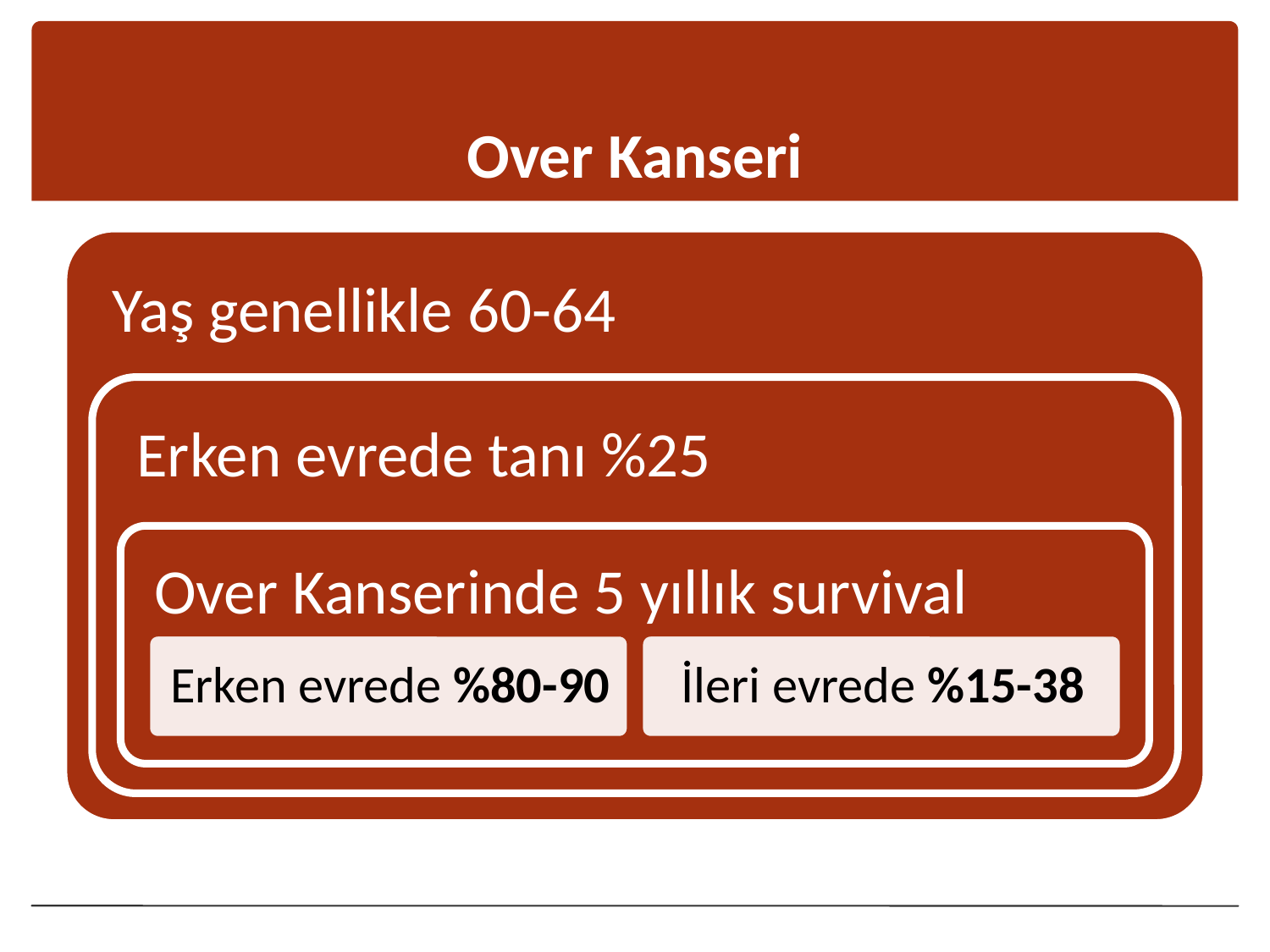

# Over Kanseri
Yaş genellikle 60-64
Erken evrede tanı %25
Over Kanserinde 5 yıllık survival
Erken evrede %80-90
İleri evrede %15-38